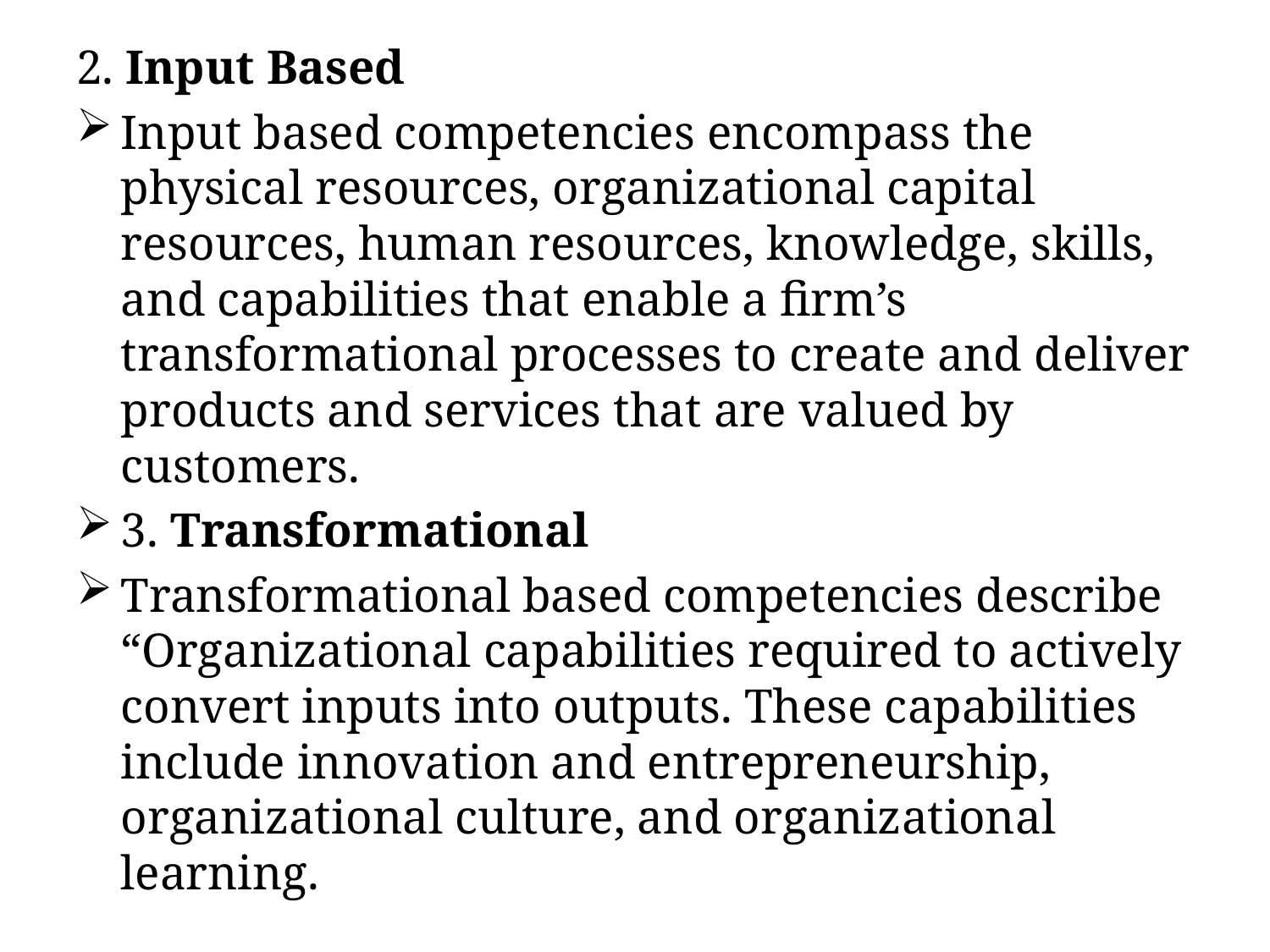

2. Input Based
Input based competencies encompass the physical resources, organizational capital resources, human resources, knowledge, skills, and capabilities that enable a firm’s transformational processes to create and deliver products and services that are valued by customers.
3. Transformational
Transformational based competencies describe “Organizational capabilities required to actively convert inputs into outputs. These capabilities include innovation and entrepreneurship, organizational culture, and organizational learning.
#